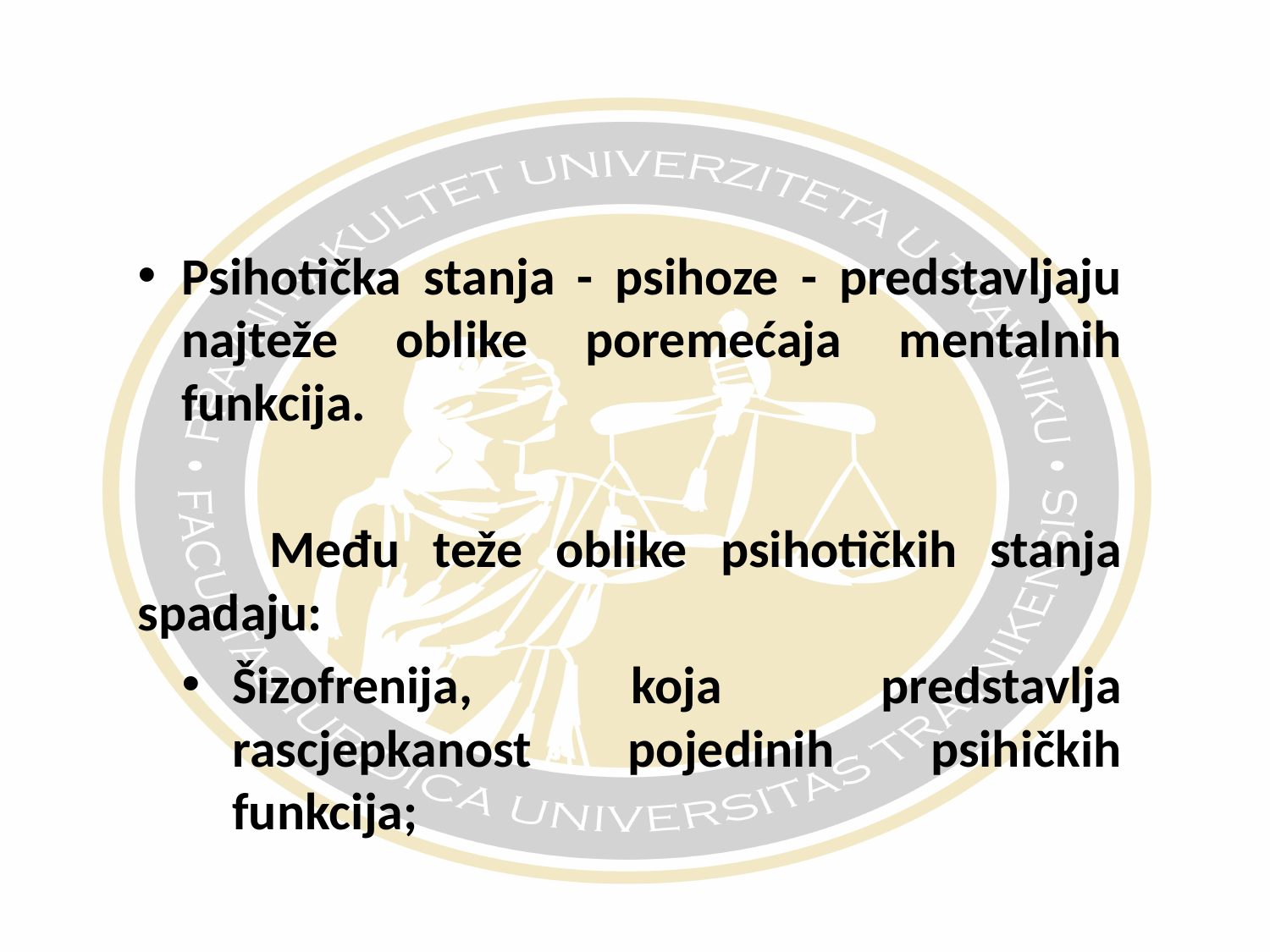

#
Psihotička stanja - psihoze - predstavljaju najteže oblike poremećaja mentalnih funkcija.

    Među teže oblike psihotičkih stanja spadaju:
Šizofrenija, koja predstavlja rascjepkanost pojedinih psihičkih funkcija;